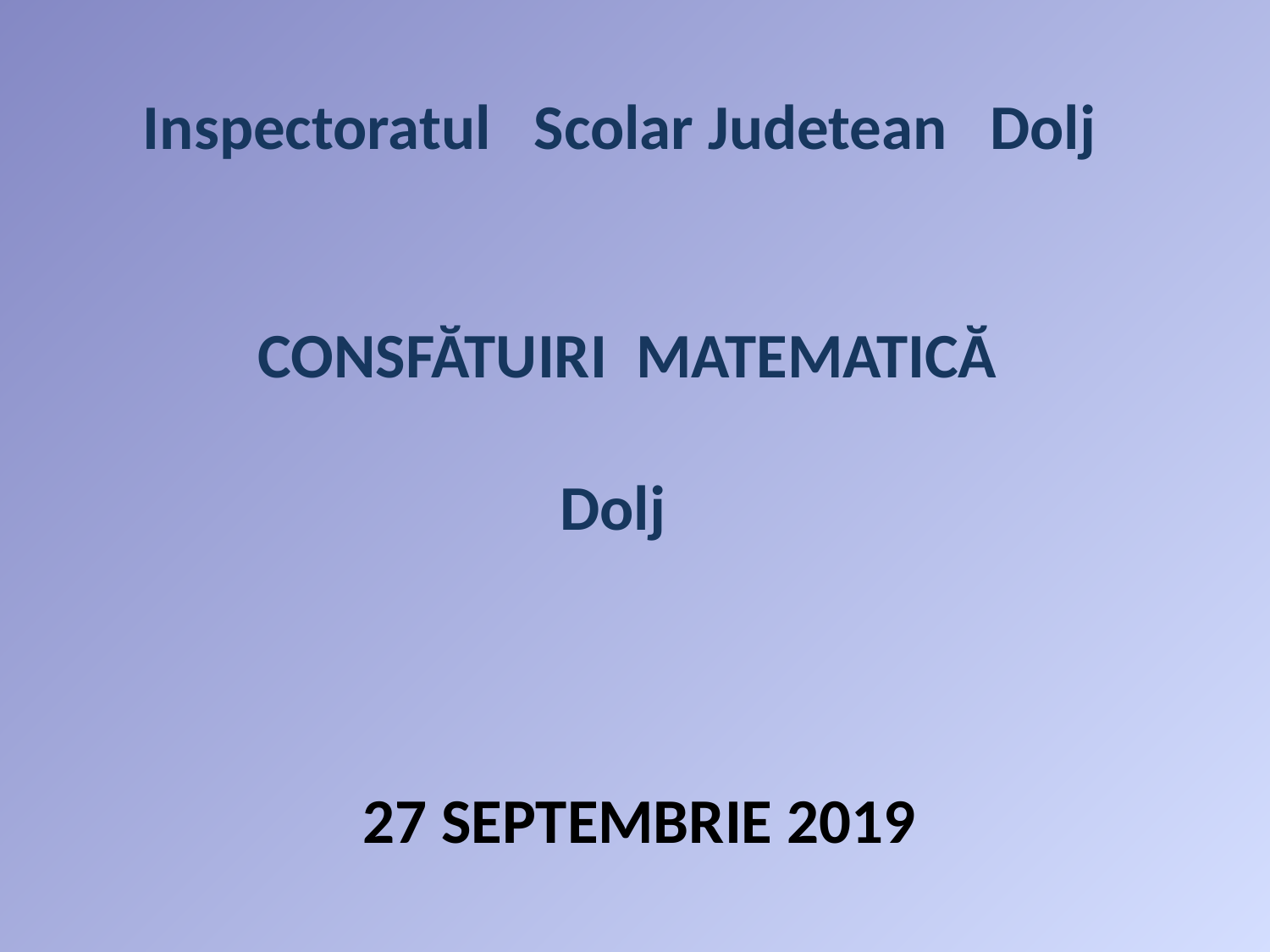

Inspectoratul   Scolar Judetean   Dolj

 CONSFĂTUIRI  MATEMATICĂ
 
Dolj
27 SEPTEMBRIE 2019